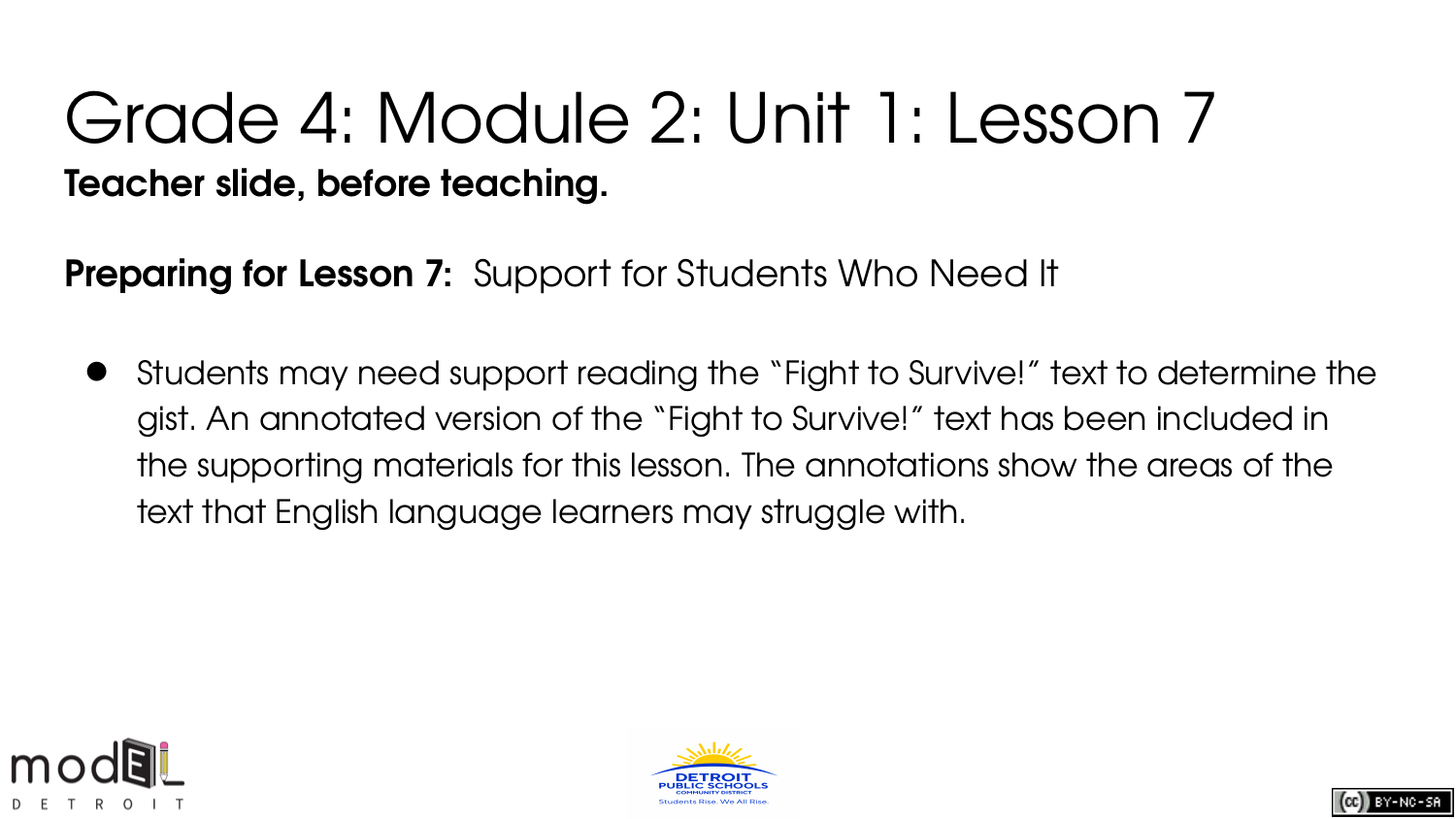

# Grade 4: Module 2: Unit 1: Lesson 7
Teacher slide, before teaching.

Preparing for Lesson 7:  Support for Students Who Need It

Students may need support reading the “Fight to Survive!” text to determine the gist. An annotated version of the “Fight to Survive!” text has been included in the supporting materials for this lesson. The annotations show the areas of the text that English language learners may struggle with.